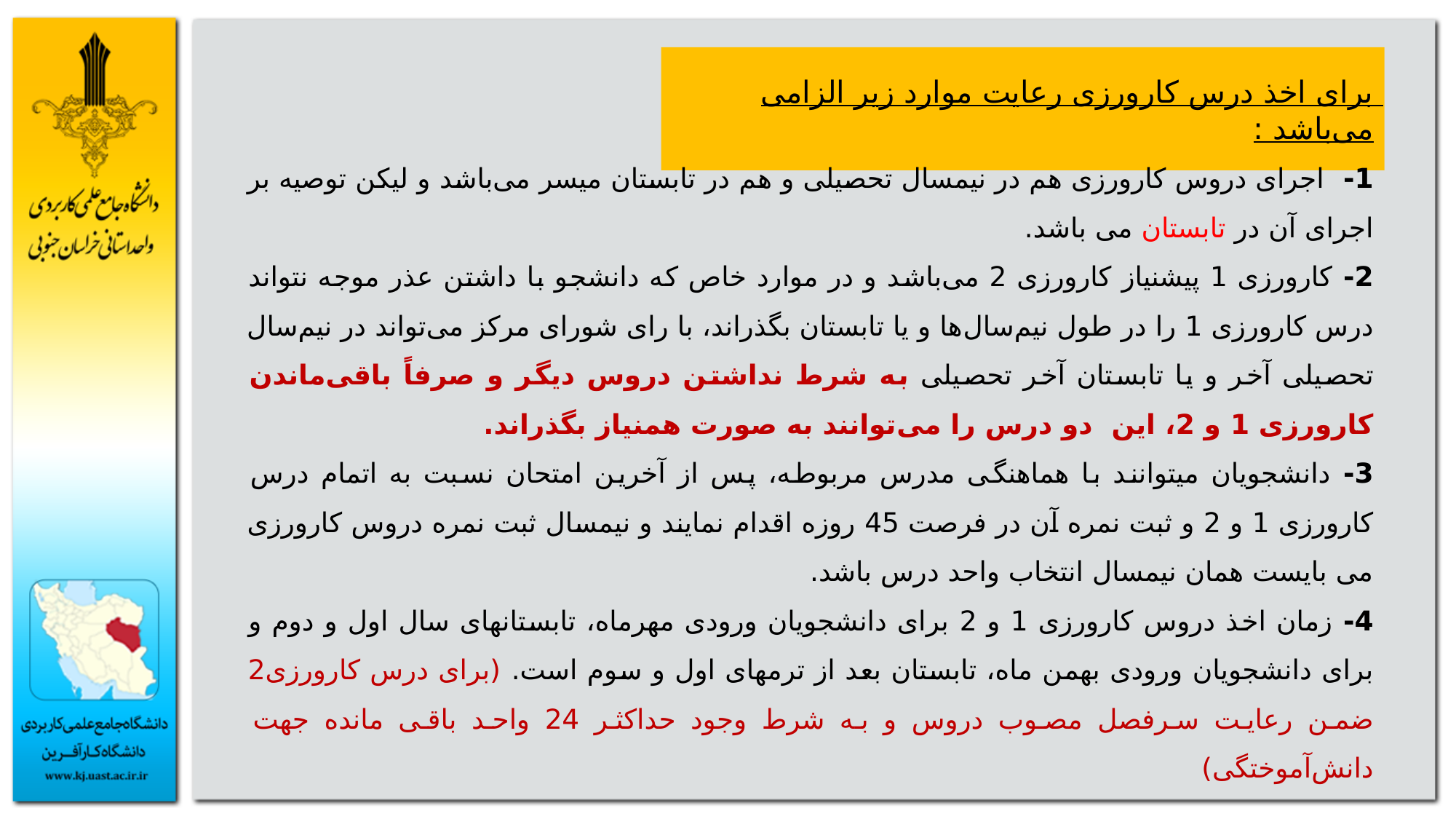

برای اخذ درس کارورزی رعایت موارد زیر الزامی می‌باشد :
1-  اجرای دروس کارورزی هم در نیم­سال تحصیلی و هم در تابستان میسر می‌باشد و لیکن توصیه بر اجرای آن در تابستان می باشد.
2- کارورزی 1 پیشنیاز کارورزی 2 می‌باشد و در موارد خاص که دانشجو با داشتن عذر موجه نتواند درس کارورزی 1 را در طول نیم‌سال‌ها و یا تابستان بگذراند، با رای شورای مرکز می‌تواند در نیم‌سال تحصیلی آخر و یا تابستان آخر تحصیلی به شرط نداشتن دروس دیگر و صرفاً باقی‌ماندن کارورزی 1 و 2، این  دو درس را می‌توانند به صورت همنیاز بگذراند.
3- دانشجویان می­توانند با هماهنگی مدرس مربوطه، پس از آخرین امتحان نسبت به اتمام درس کارورزی 1 و 2 و ثبت نمره آن در فرصت 45 روزه اقدام نمایند و نیمسال ثبت نمره دروس کارورزی می بایست همان نیمسال انتخاب واحد درس باشد.
4- زمان اخذ دروس کارورزی 1 و 2 برای دانشجویان ورودی مهرماه، تابستان­های سال اول و دوم و برای دانشجویان ورودی بهمن ماه، تابستان بعد از ترم­های اول و سوم است. (برای درس کارورزی2 ضمن رعایت سرفصل مصوب دروس و به شرط وجود حداکثر 24 واحد باقی مانده جهت دانش‌آموختگی)